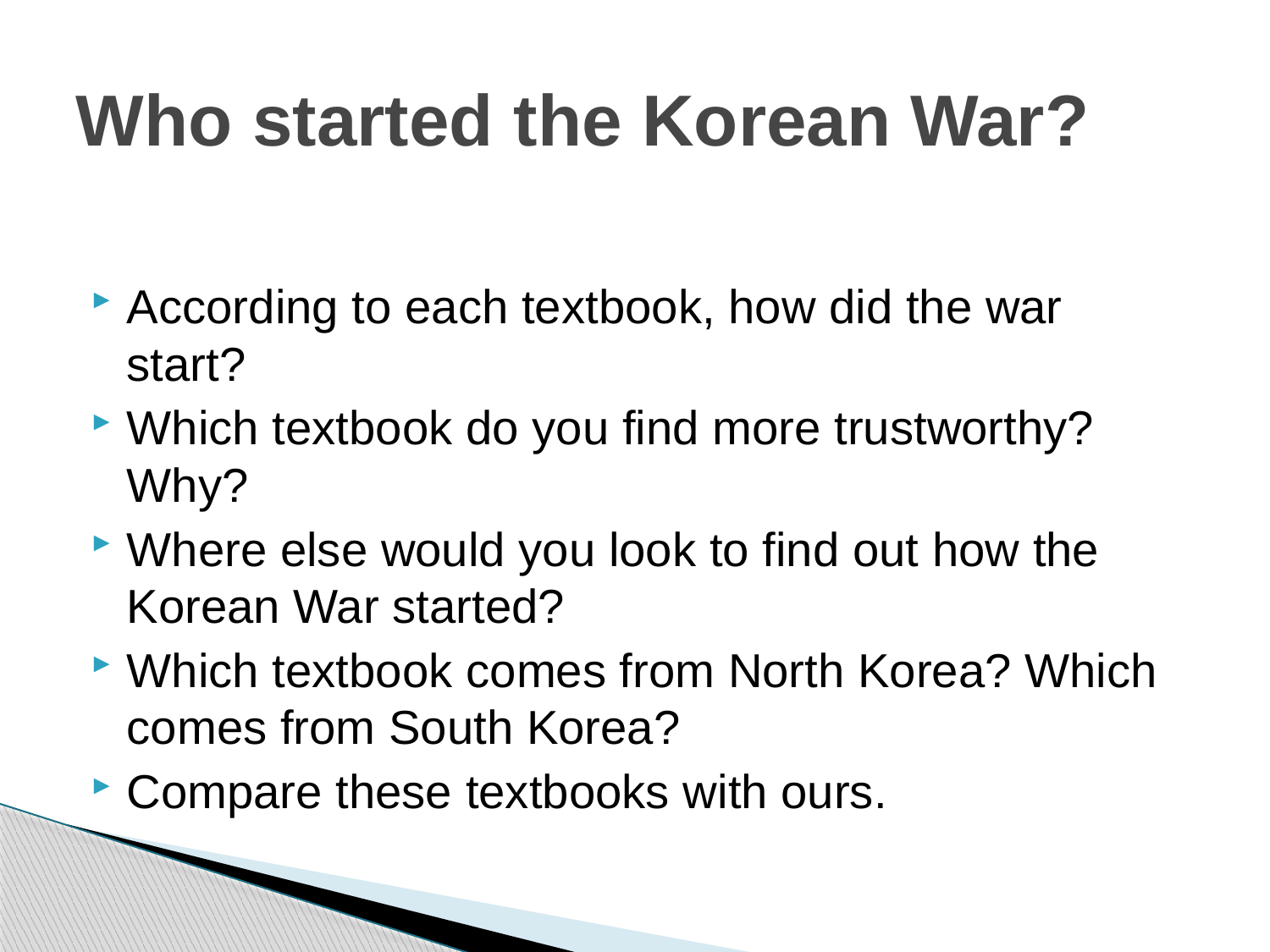

# Who started the Korean War?

According to each textbook, how did the war start?
Which textbook do you find more trustworthy? Why?
Where else would you look to find out how the Korean War started?
Which textbook comes from North Korea? Which comes from South Korea?
Compare these textbooks with ours.